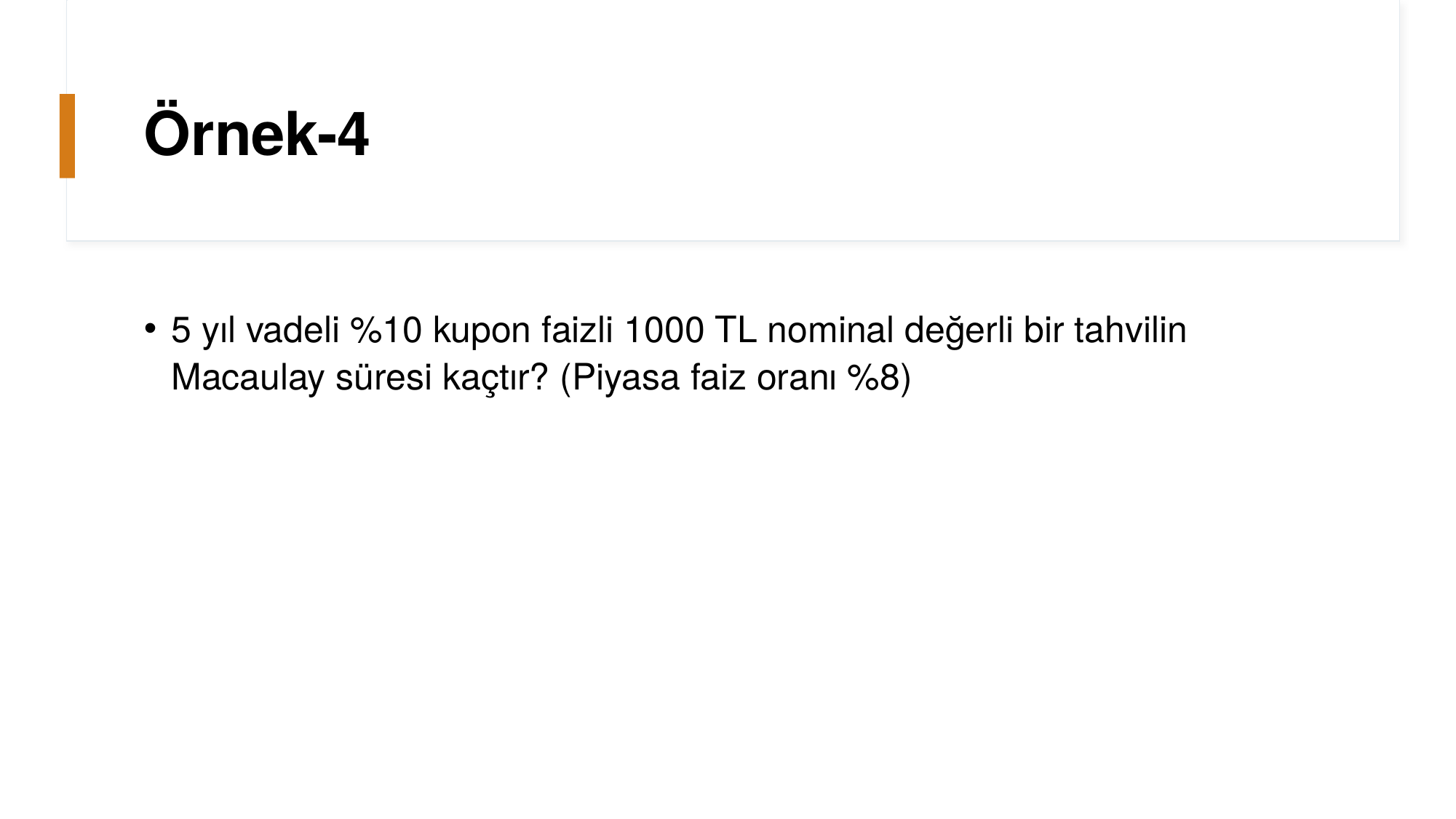

# Örnek-4
5 yıl vadeli %10 kupon faizli 1000 TL nominal değerli bir tahvilin Macaulay süresi kaçtır? (Piyasa faiz oranı %8)